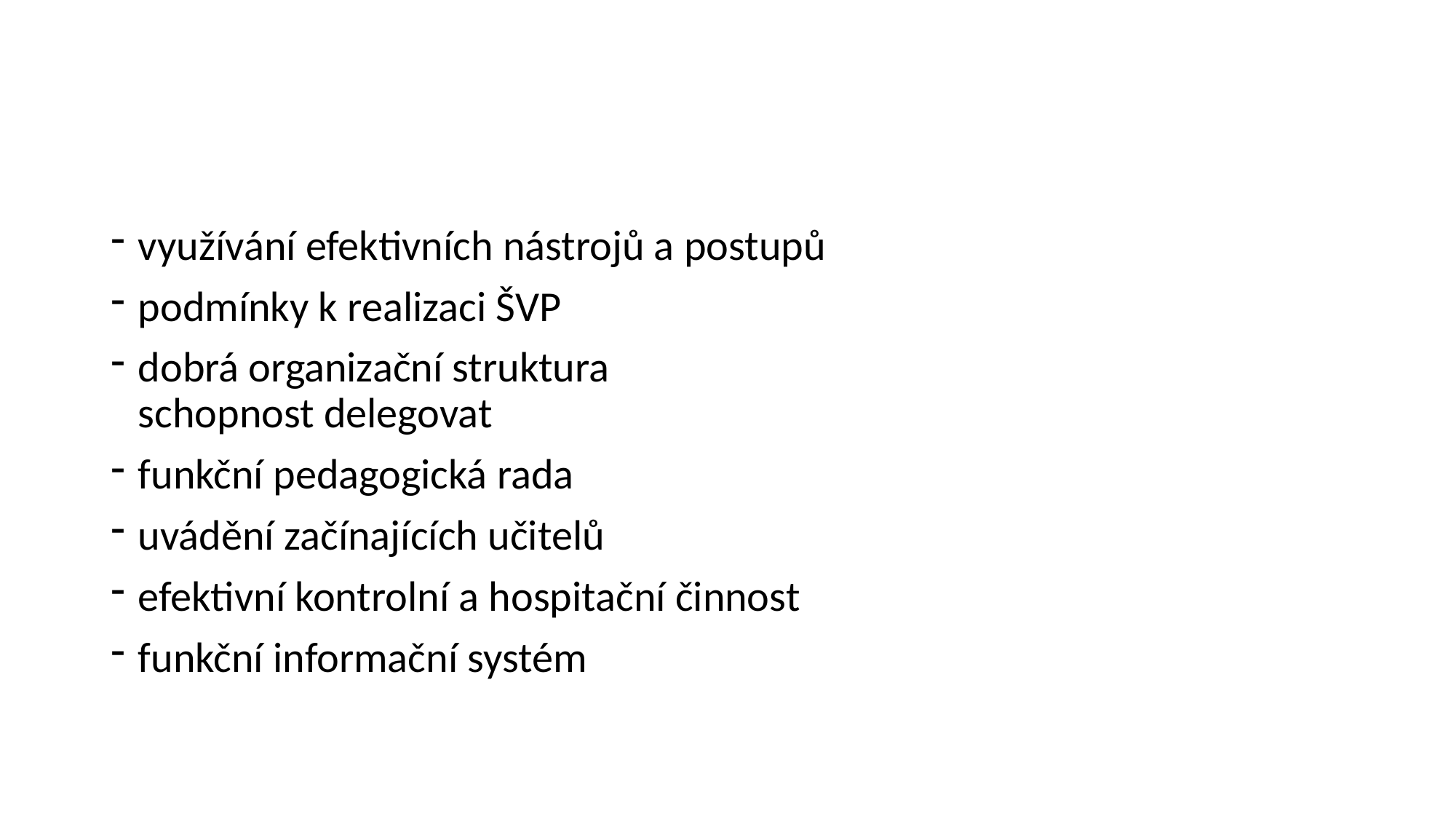

#
využívání efektivních nástrojů a postupů
podmínky k realizaci ŠVP
dobrá organizační struktura
schopnost delegovat
funkční pedagogická rada
uvádění začínajících učitelů
efektivní kontrolní a hospitační činnost
funkční informační systém